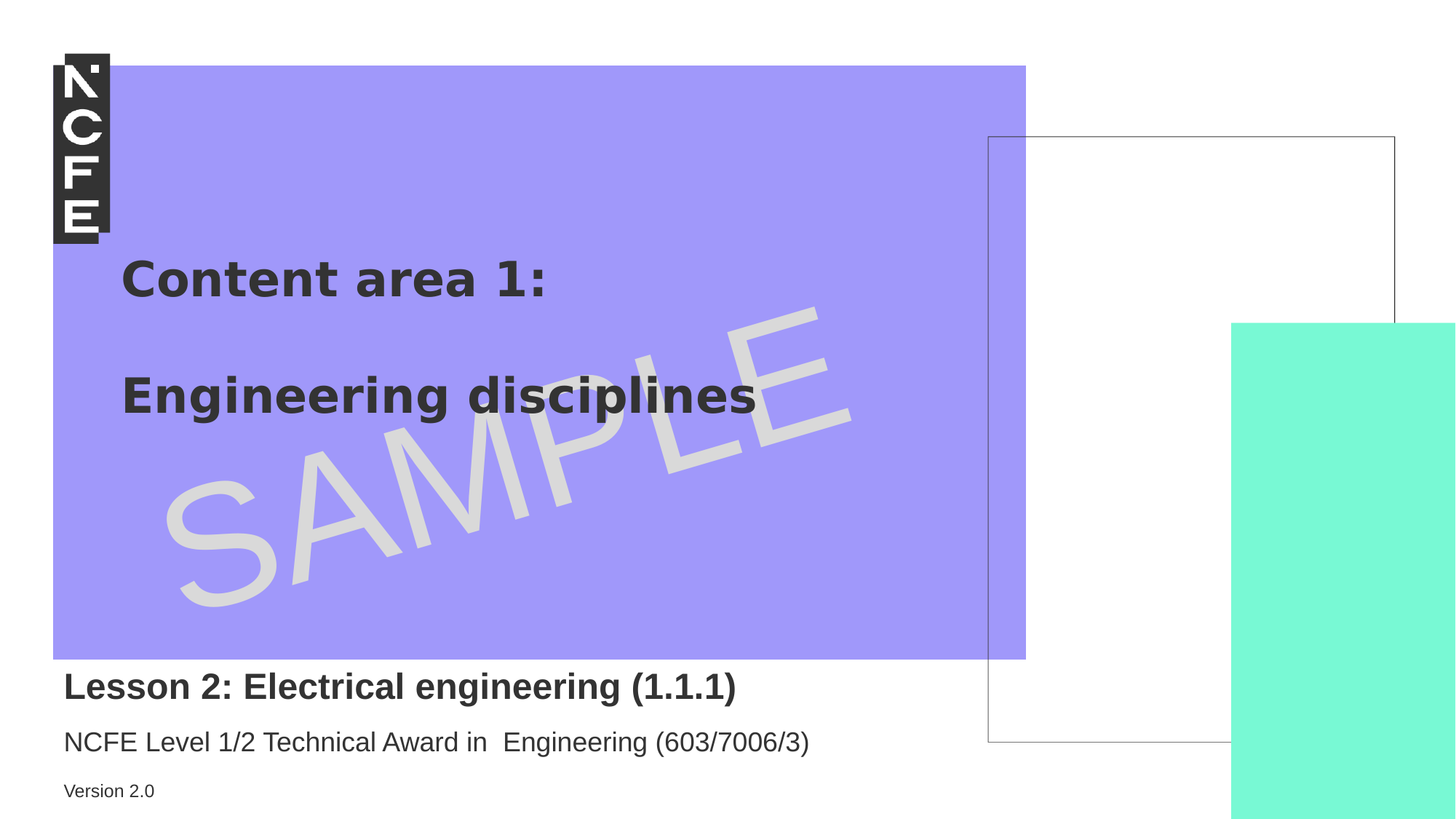

Content area 1:

Engineering disciplines

Lesson 2: Electrical engineering (1.1.1)
NCFE Level 1/2 Technical Award in  Engineering (603/7006/3)

Version 2.0